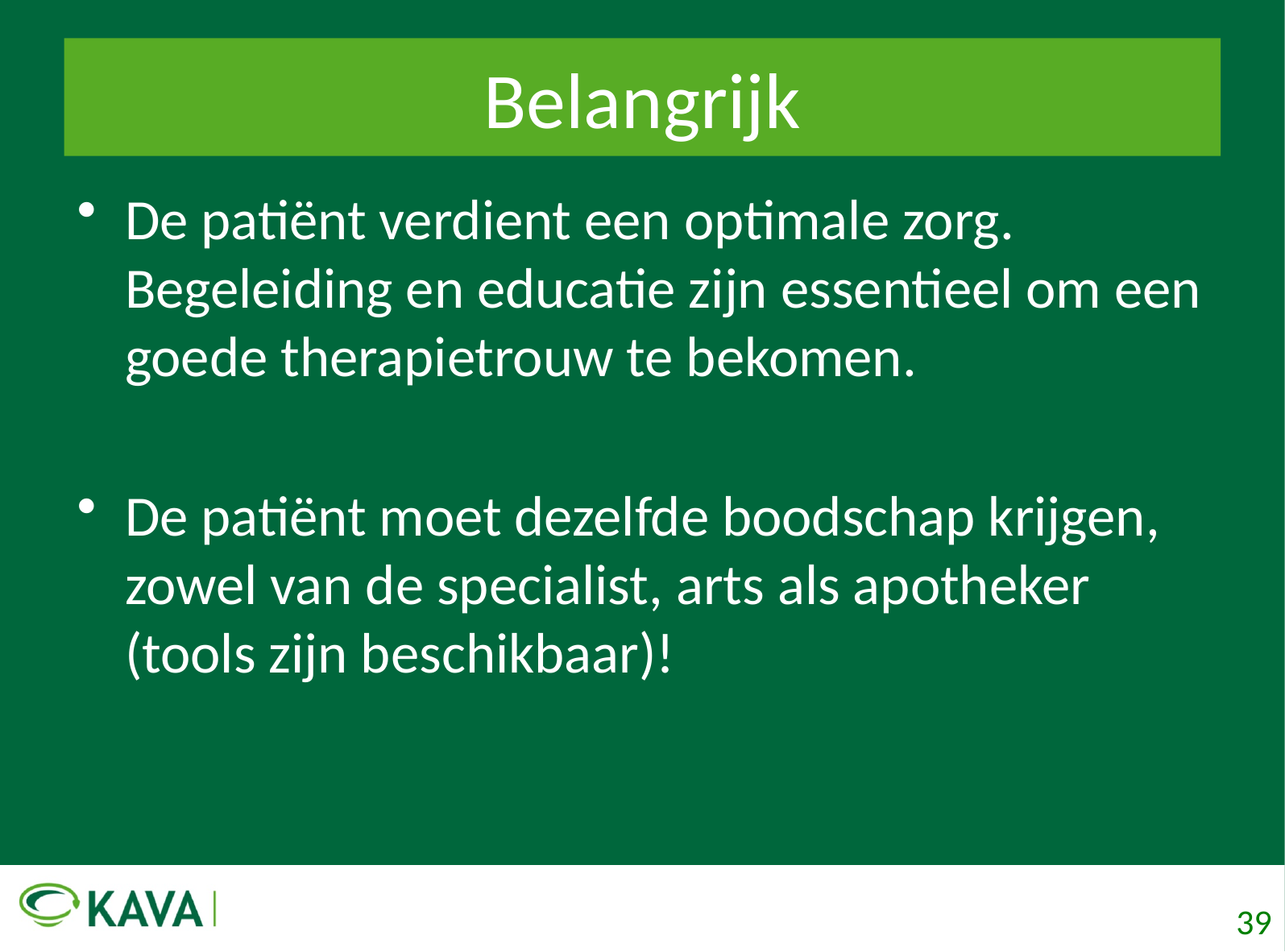

# Belangrijk
De patiënt verdient een optimale zorg. Begeleiding en educatie zijn essentieel om een goede therapietrouw te bekomen.

De patiënt moet dezelfde boodschap krijgen, zowel van de specialist, arts als apotheker (tools zijn beschikbaar)!

Apr. Greet Desrumaux - 28/05/2015
39